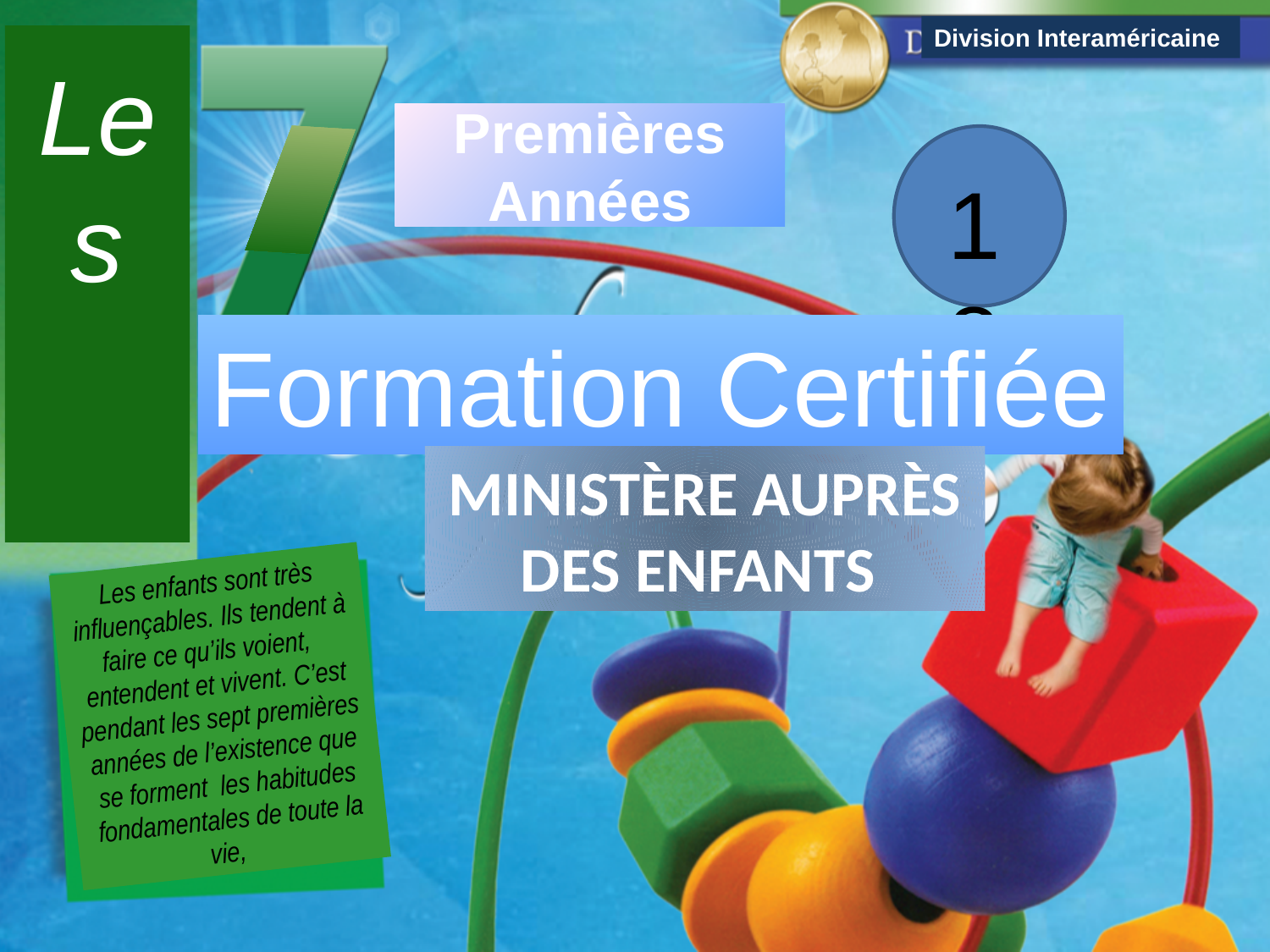

Division Interaméricaine
Les

Premières
Années

Formation Certifiée
MINISTÈRE AUPRÈS DES ENFANTS
Les enfants sont très influençables. Ils tendent à faire ce qu’ils voient,   entendent et vivent. C’est pendant les sept premières années de l’existence que se forment  les habitudes fondamentales de toute la vie,

18
18